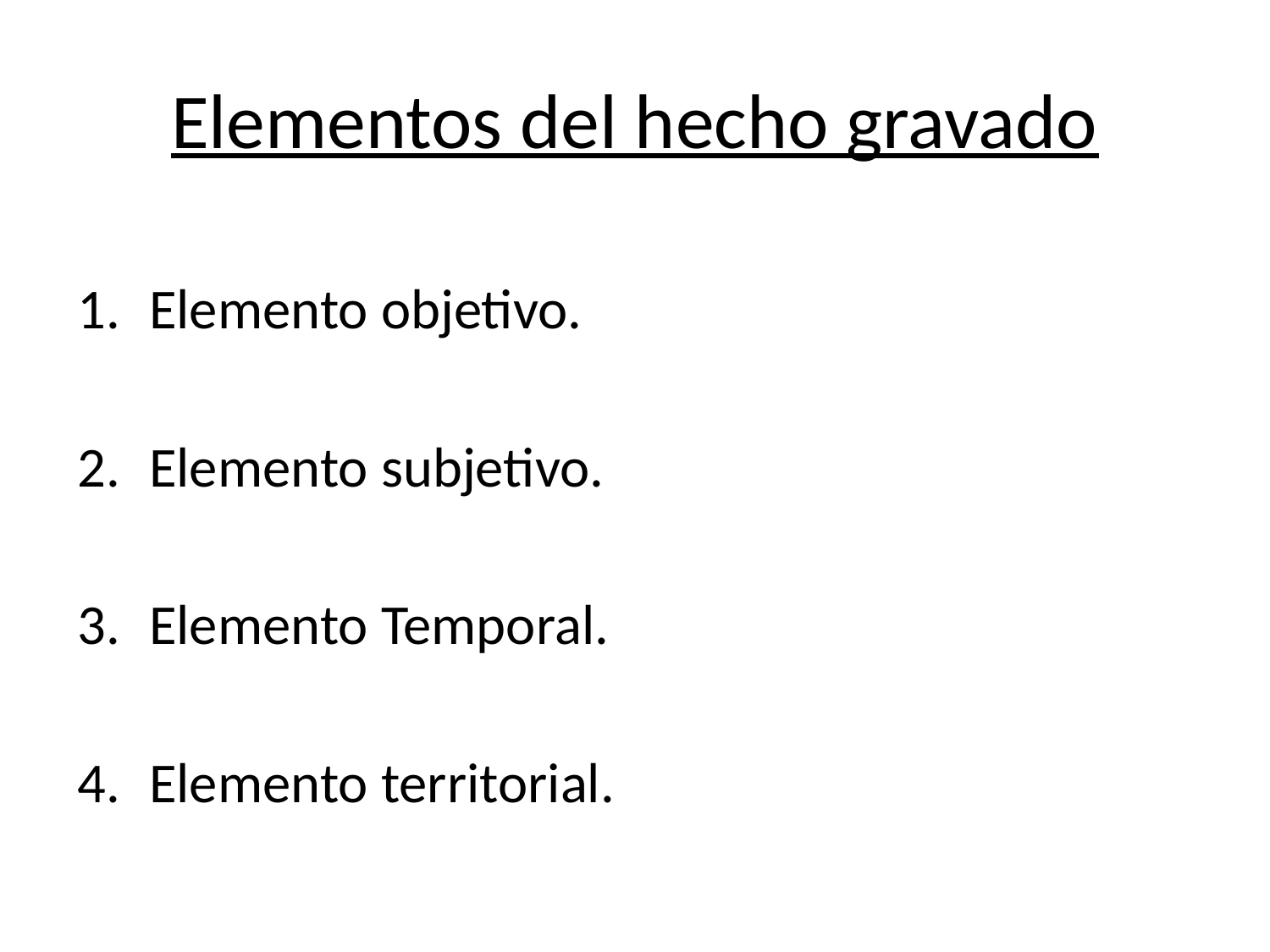

# Elementos del hecho gravado
Elemento objetivo.

Elemento subjetivo.

Elemento Temporal.

Elemento territorial.